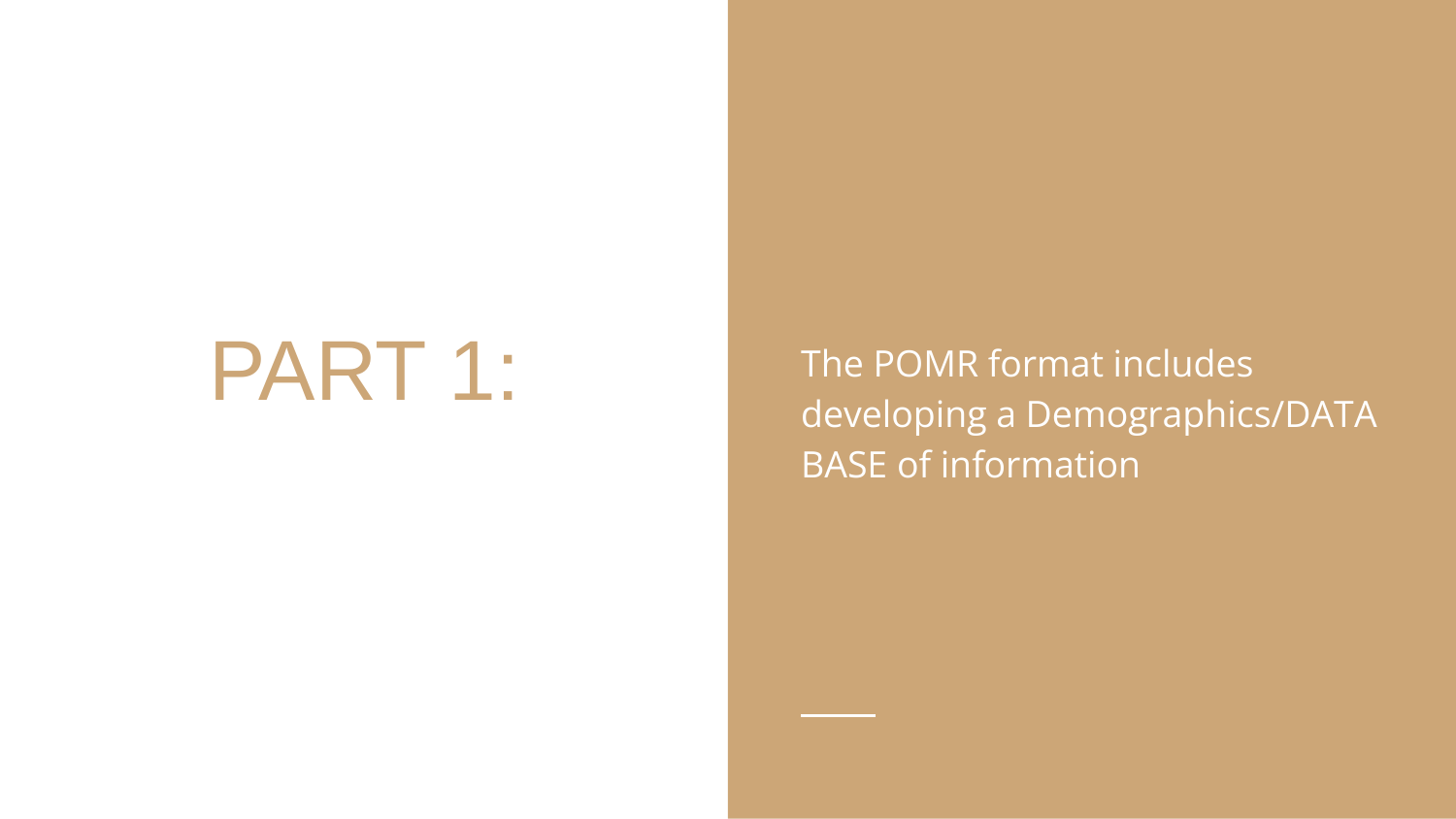

The POMR format includes developing a Demographics/DATA BASE of information
# PART 1: